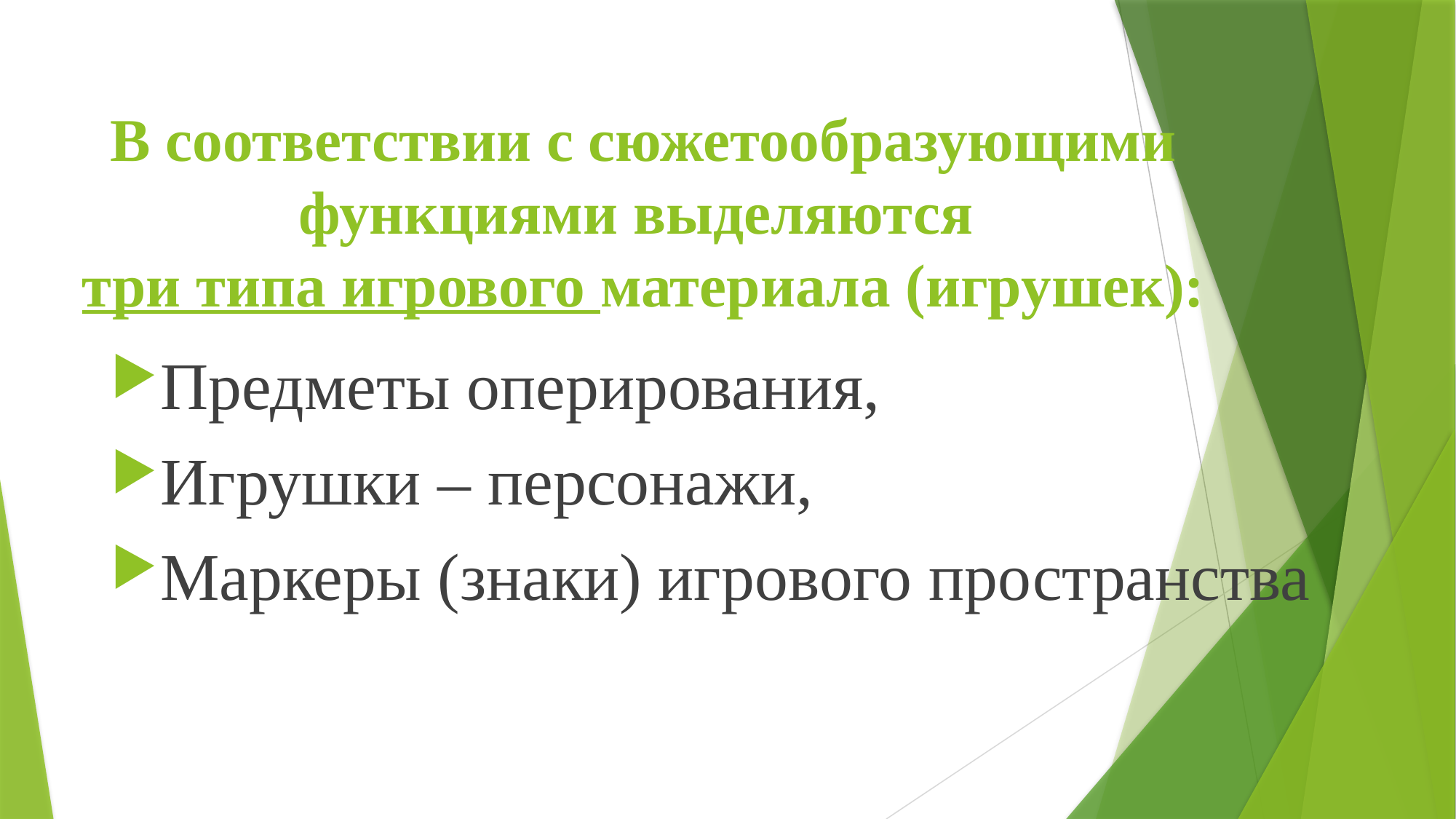

# В соответствии с сюжетообразующими функциями выделяются три типа игрового материала (игрушек):
Предметы оперирования,
Игрушки – персонажи,
Маркеры (знаки) игрового пространства